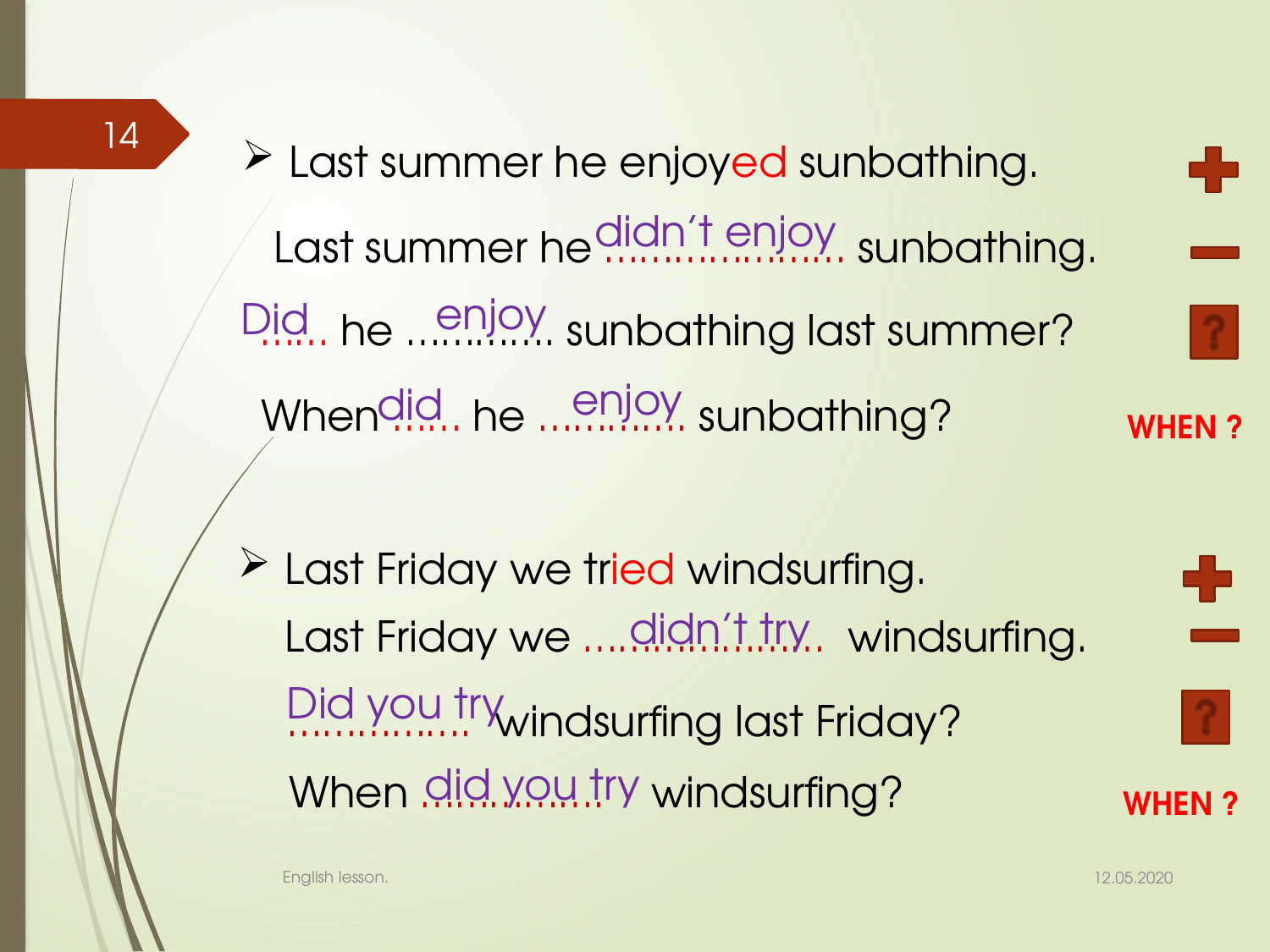

#
14
Last summer he enjoyed sunbathing.

didn’t enjoy
Last summer he ………………… sunbathing.

enjoy
Did
…… he …………. sunbathing last summer?

enjoy
did
When …… he …………. sunbathing?
WHEN ?
Last Friday we tried windsurfing.

didn’t try
Last Friday we …………………  windsurfing.

Did you try
…………….  windsurfing last Friday?

did you try
When …………….    windsurfing?
WHEN ?
12.05.2020
English lesson.